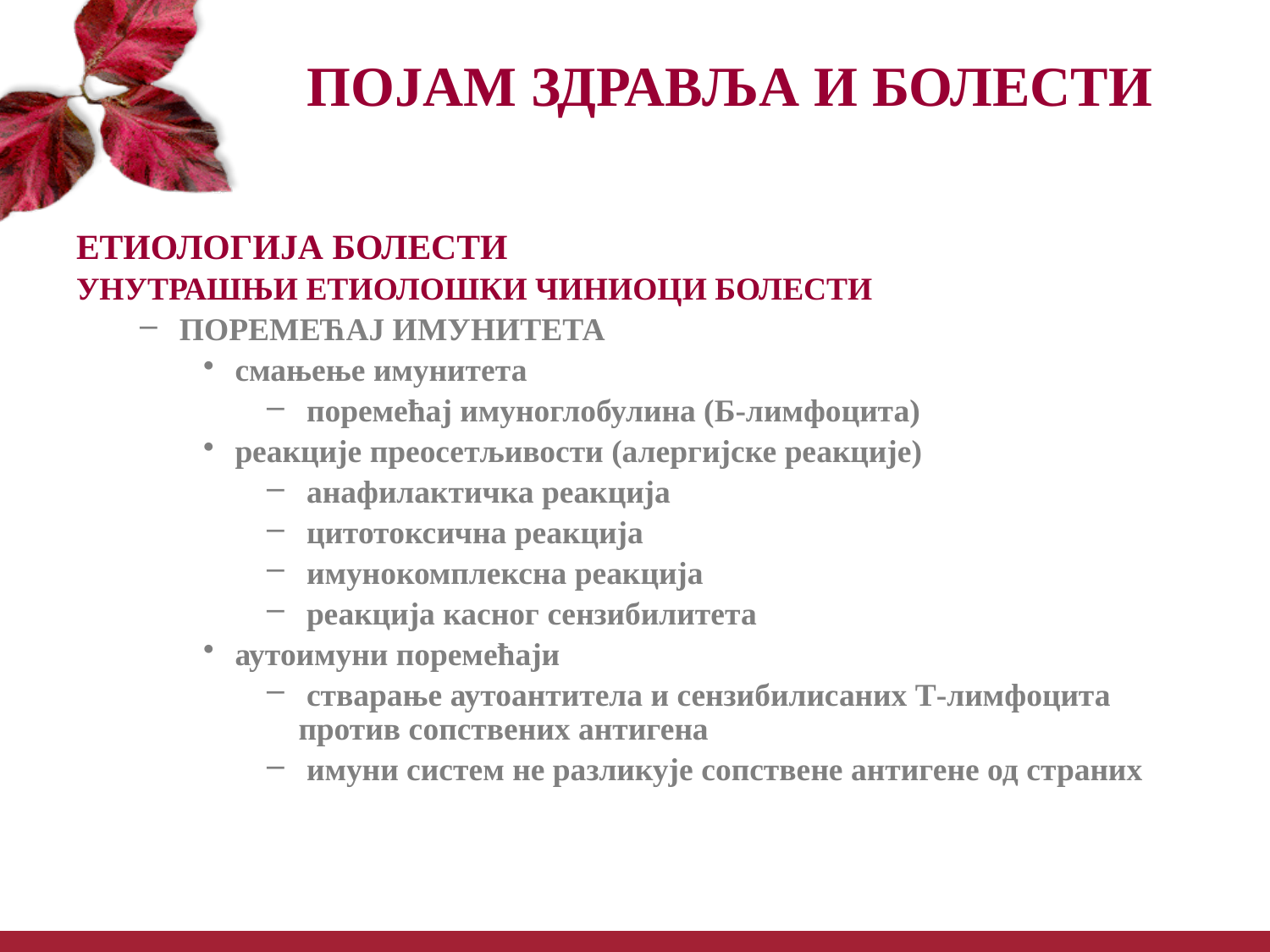

# ПОЈАМ ЗДРАВЉА И БОЛЕСТИ
ЕТИОЛОГИЈА БОЛЕСТИ
УНУТРАШЊИ ЕТИОЛОШКИ ЧИНИОЦИ БОЛЕСТИ
ПОРЕМЕЋАЈ ИМУНИТЕТА
смањење имунитета
 поремећај имуноглобулина (Б-лимфоцита)
реакције преосетљивости (алергијске реакције)
 анафилактичка реакција
 цитотоксична реакција
 имунокомплексна реакција
 реакција касног сензибилитета
аутоимуни поремећаји
 стварање аутоантитела и сензибилисаних Т-лимфоцита против сопствених антигена
 имуни систем не разликује сопствене антигене од страних